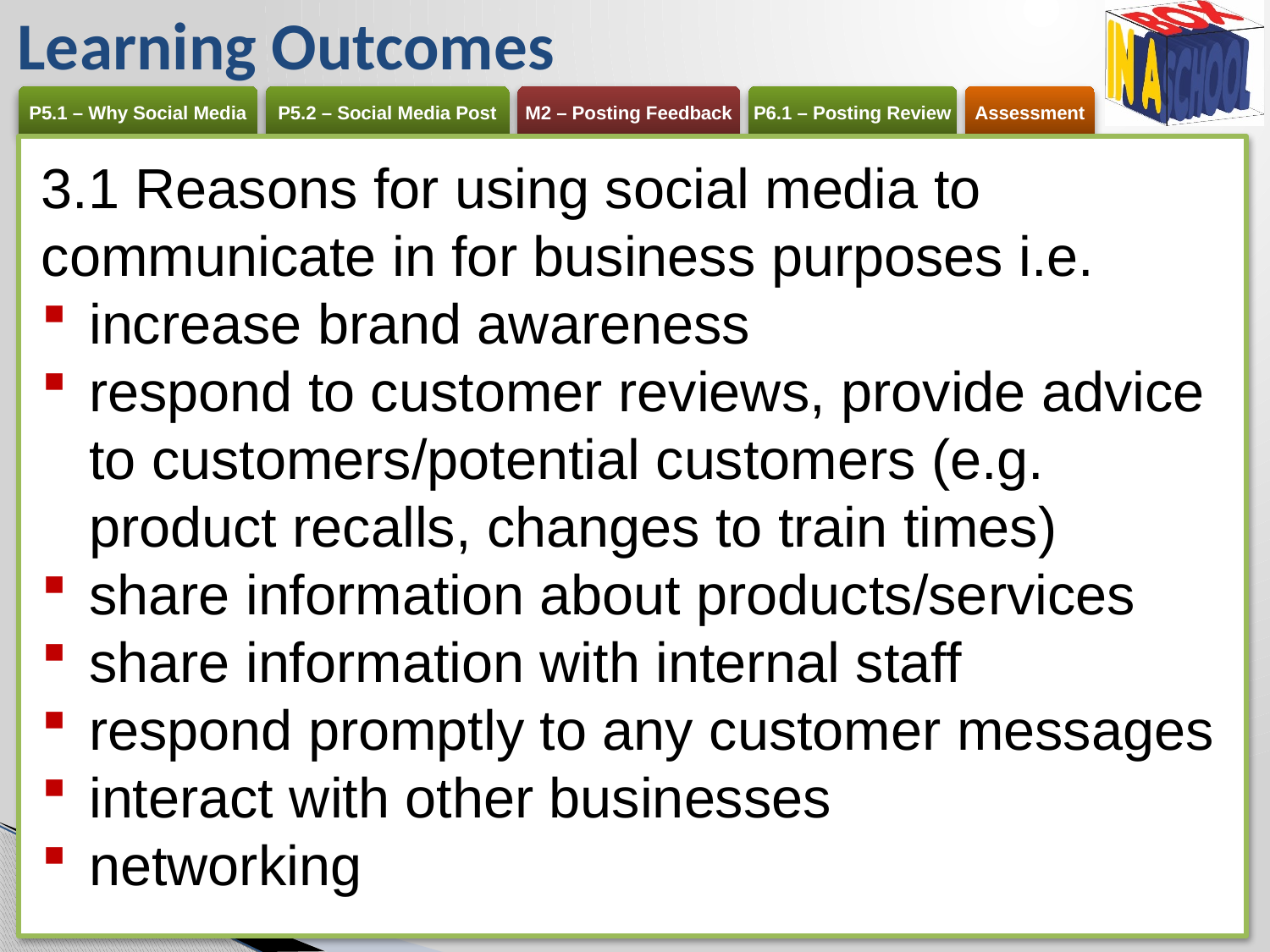

# Learning Outcomes
3.1 Reasons for using social media to communicate in for business purposes i.e.
increase brand awareness
respond to customer reviews, provide advice to customers/potential customers (e.g. product recalls, changes to train times)
share information about products/services
share information with internal staff
respond promptly to any customer messages
interact with other businesses
networking